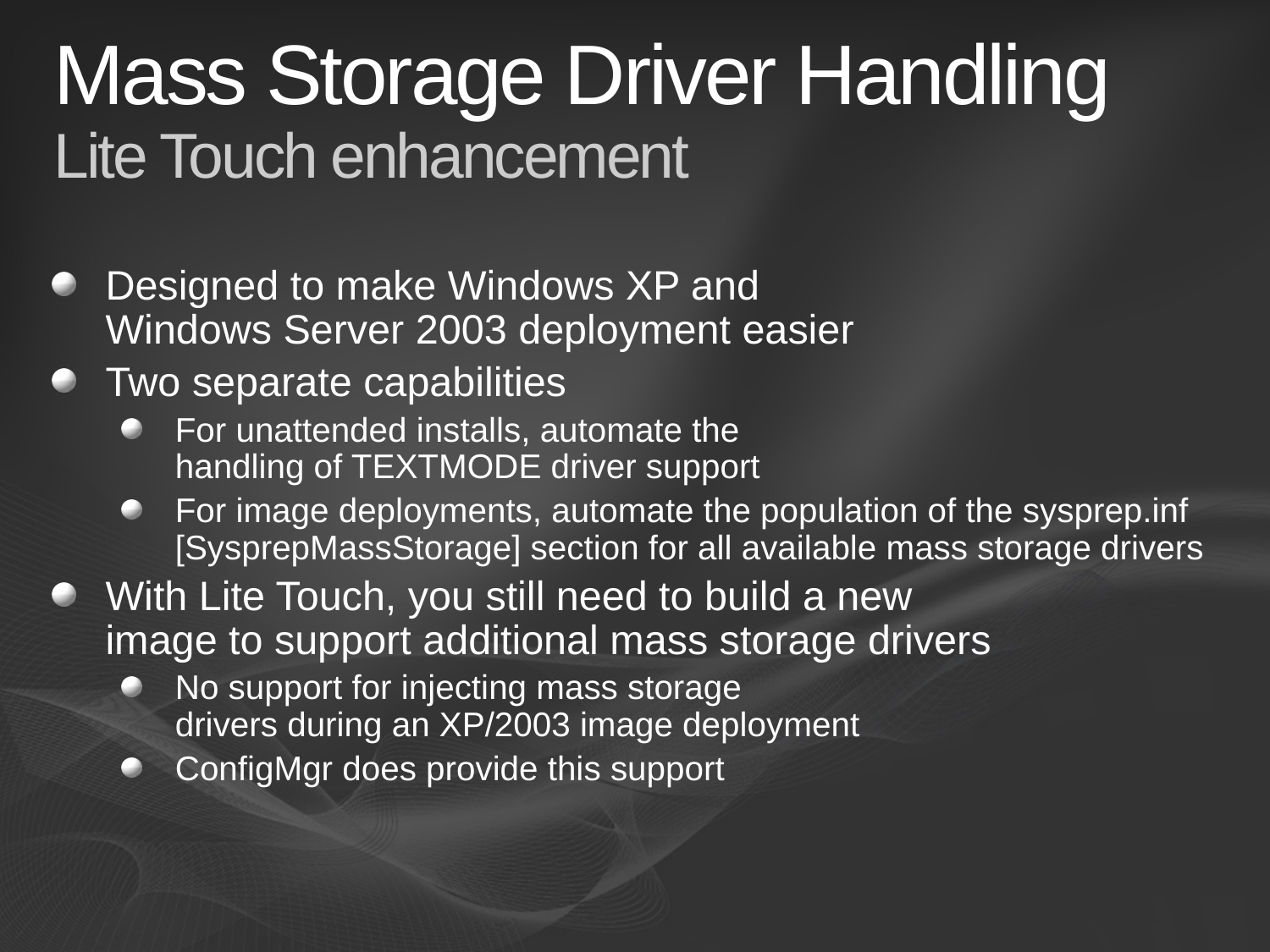

# Mass Storage Driver Handling Lite Touch enhancement
Designed to make Windows XP and
Windows Server 2003 deployment easier
Two separate capabilities
For unattended installs, automate the
handling of TEXTMODE driver support
For image deployments, automate the population of the sysprep.inf [SysprepMassStorage] section for all available mass storage drivers
With Lite Touch, you still need to build a new
image to support additional mass storage drivers
No support for injecting mass storage
drivers during an XP/2003 image deployment
ConfigMgr does provide this support